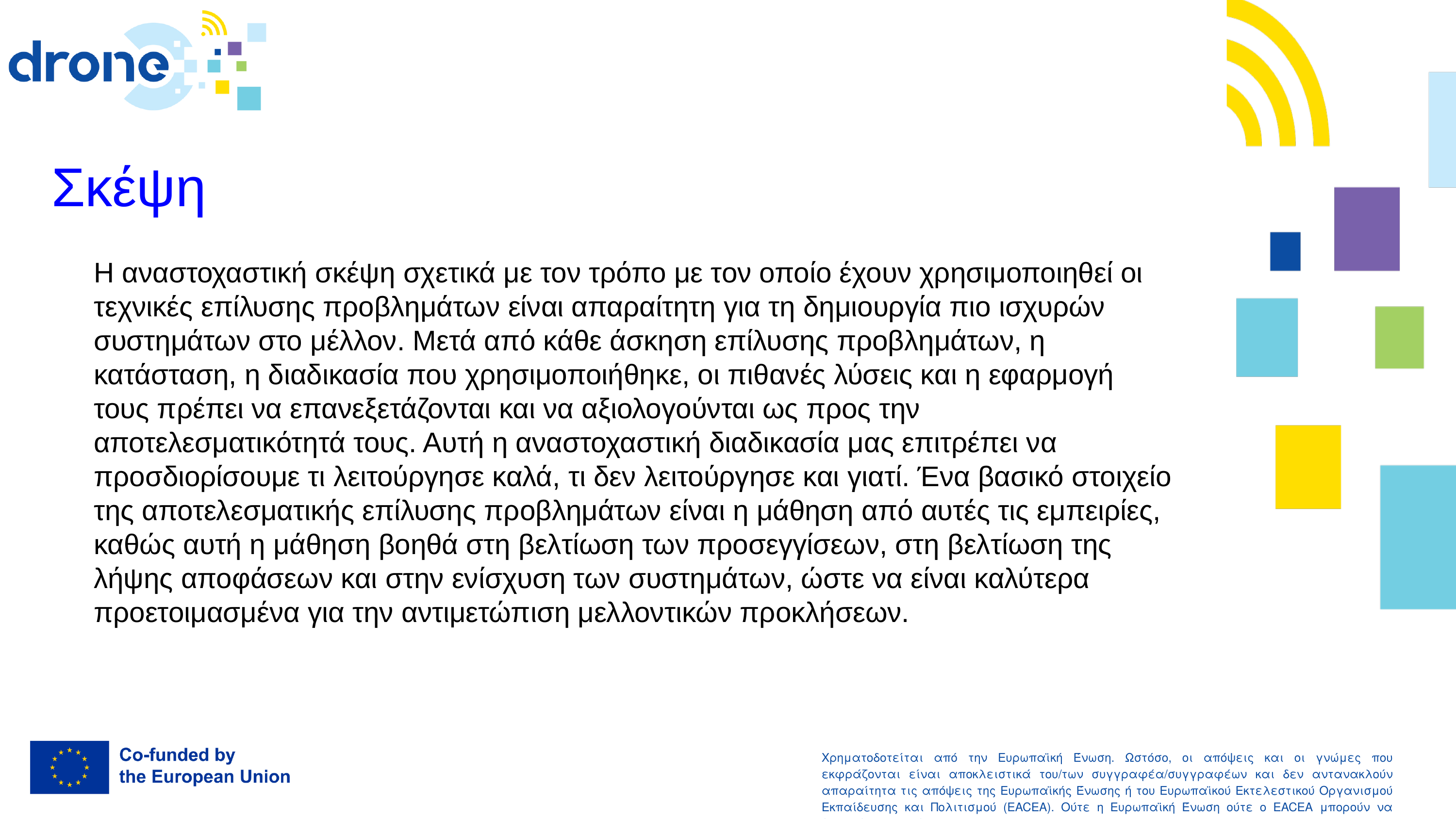

Σκέψη
.
02.
Η αναστοχαστική σκέψη σχετικά με τον τρόπο με τον οποίο έχουν χρησιμοποιηθεί οι τεχνικές επίλυσης προβλημάτων είναι απαραίτητη για τη δημιουργία πιο ισχυρών συστημάτων στο μέλλον. Μετά από κάθε άσκηση επίλυσης προβλημάτων, η κατάσταση, η διαδικασία που χρησιμοποιήθηκε, οι πιθανές λύσεις και η εφαρμογή τους πρέπει να επανεξετάζονται και να αξιολογούνται ως προς την αποτελεσματικότητά τους. Αυτή η αναστοχαστική διαδικασία μας επιτρέπει να προσδιορίσουμε τι λειτούργησε καλά, τι δεν λειτούργησε και γιατί. Ένα βασικό στοιχείο της αποτελεσματικής επίλυσης προβλημάτων είναι η μάθηση από αυτές τις εμπειρίες, καθώς αυτή η μάθηση βοηθά στη βελτίωση των προσεγγίσεων, στη βελτίωση της λήψης αποφάσεων και στην ενίσχυση των συστημάτων, ώστε να είναι καλύτερα προετοιμασμένα για την αντιμετώπιση μελλοντικών προκλήσεων.
03.
04.

Χρηματοδοτείται από την Ευρωπαϊκή Ένωση. Ωστόσο, οι απόψεις και οι γνώμες που εκφράζονται είναι αποκλειστικά του/των συγγραφέα/συγγραφέων και δεν αντανακλούν απαραίτητα τις απόψεις της Ευρωπαϊκής Ένωσης ή του Ευρωπαϊκού Εκτελεστικού Οργανισμού Εκπαίδευσης και Πολιτισμού (EACEA). Ούτε η Ευρωπαϊκή Ένωση ούτε ο EACEA μπορούν να θεωρηθούν υπεύθυνοι για αυτές.